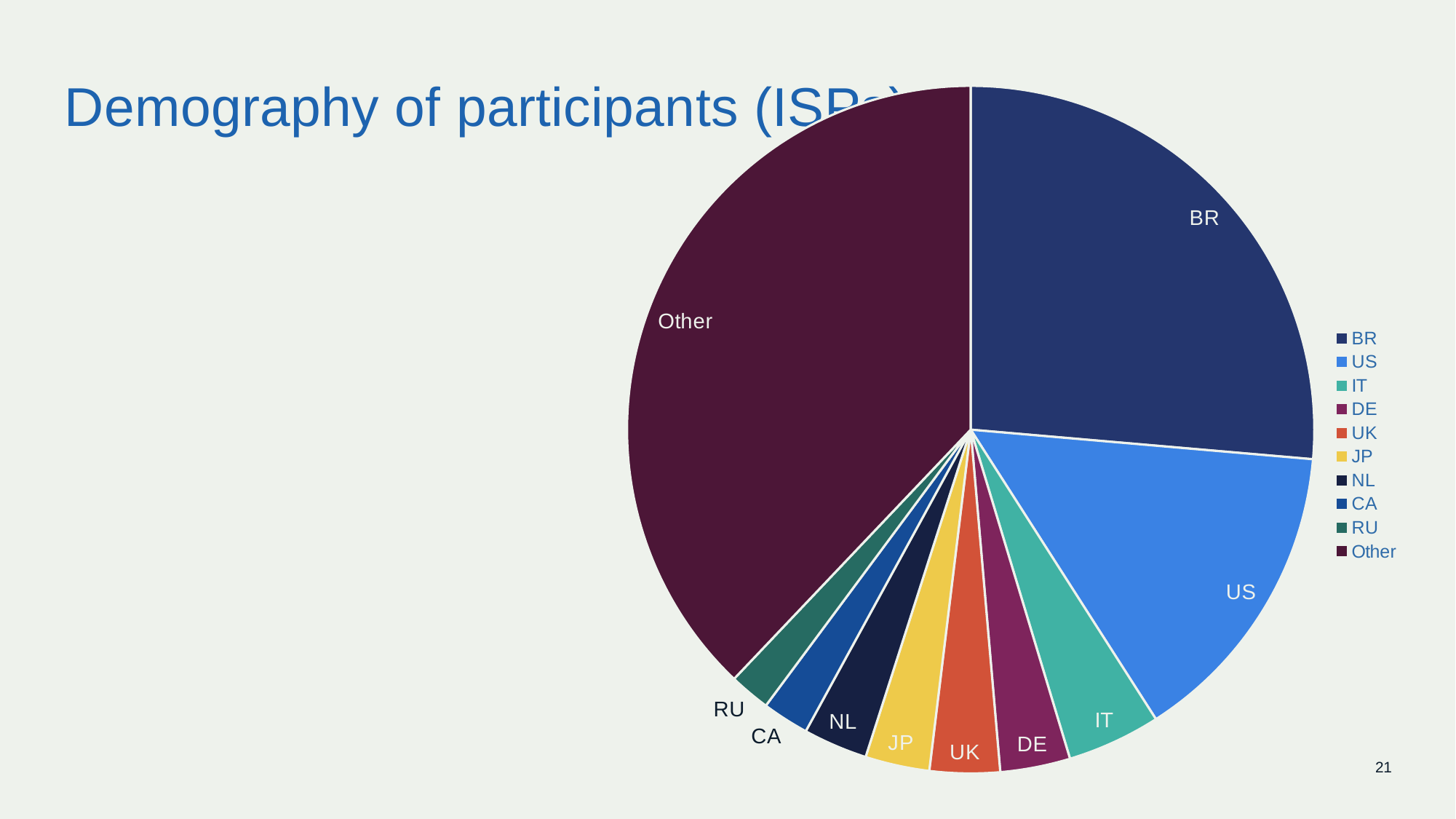

# Demography of participants (ISPs)

### Chart

| Category |
|---|

### Chart

| Category | % participation |
|---|---|
| BR | 26.96629213483146 |
| US | 14.887640449438203 |
| IT | 4.49438202247191 |
| DE | 3.3707865168539324 |
| UK | 3.3707865168539324 |
| JP | 3.089887640449438 |
| NL | 3.089887640449438 |
| CA | 2.247191011235955 |
| RU | 1.9662921348314606 |
| Other | 38.76404494382015 |
21